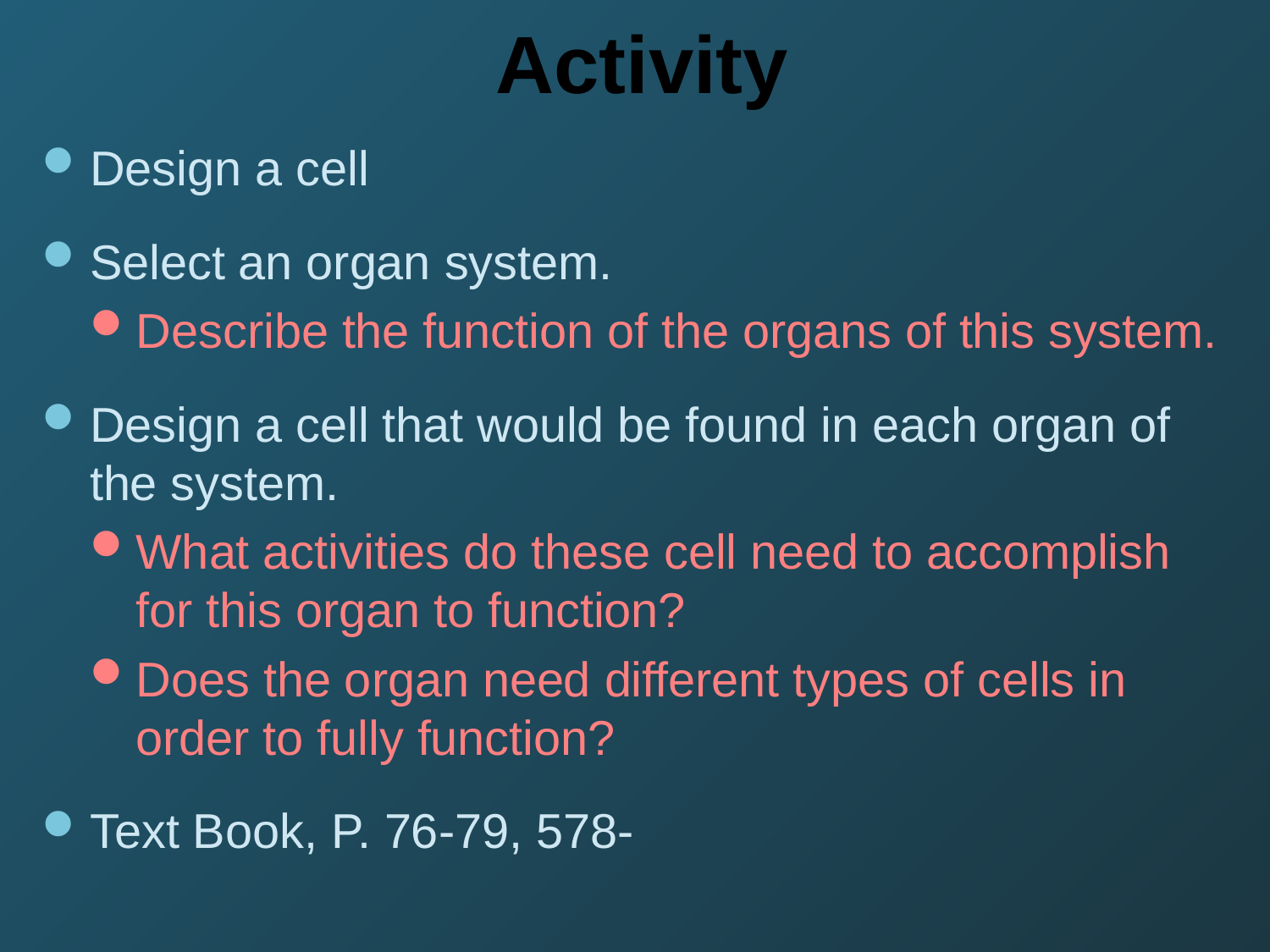

# Activity
Design a cell
Select an organ system.
Describe the function of the organs of this system.
Design a cell that would be found in each organ of the system.
What activities do these cell need to accomplish for this organ to function?
Does the organ need different types of cells in order to fully function?
Text Book, P. 76-79, 578-